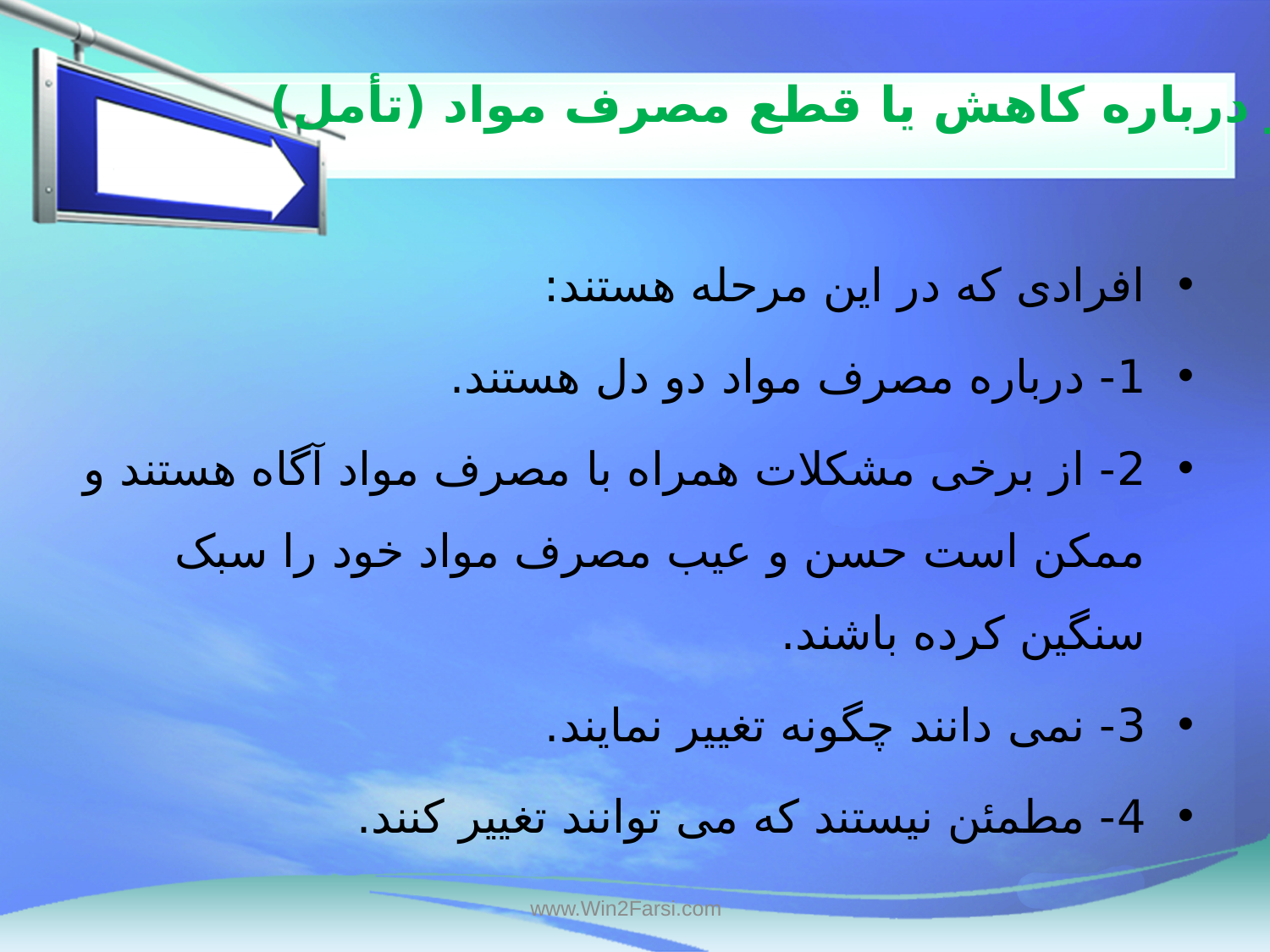

# تفکر درباره کاهش یا قطع مصرف مواد (تأمل)
افرادی که در این مرحله هستند:
1- درباره مصرف مواد دو دل هستند.
2- از برخی مشکلات همراه با مصرف مواد آگاه هستند و ممکن است حسن و عیب مصرف مواد خود را سبک سنگین کرده باشند.
3- نمی دانند چگونه تغییر نمایند.
4- مطمئن نیستند که می توانند تغییر کنند.

www.Win2Farsi.com